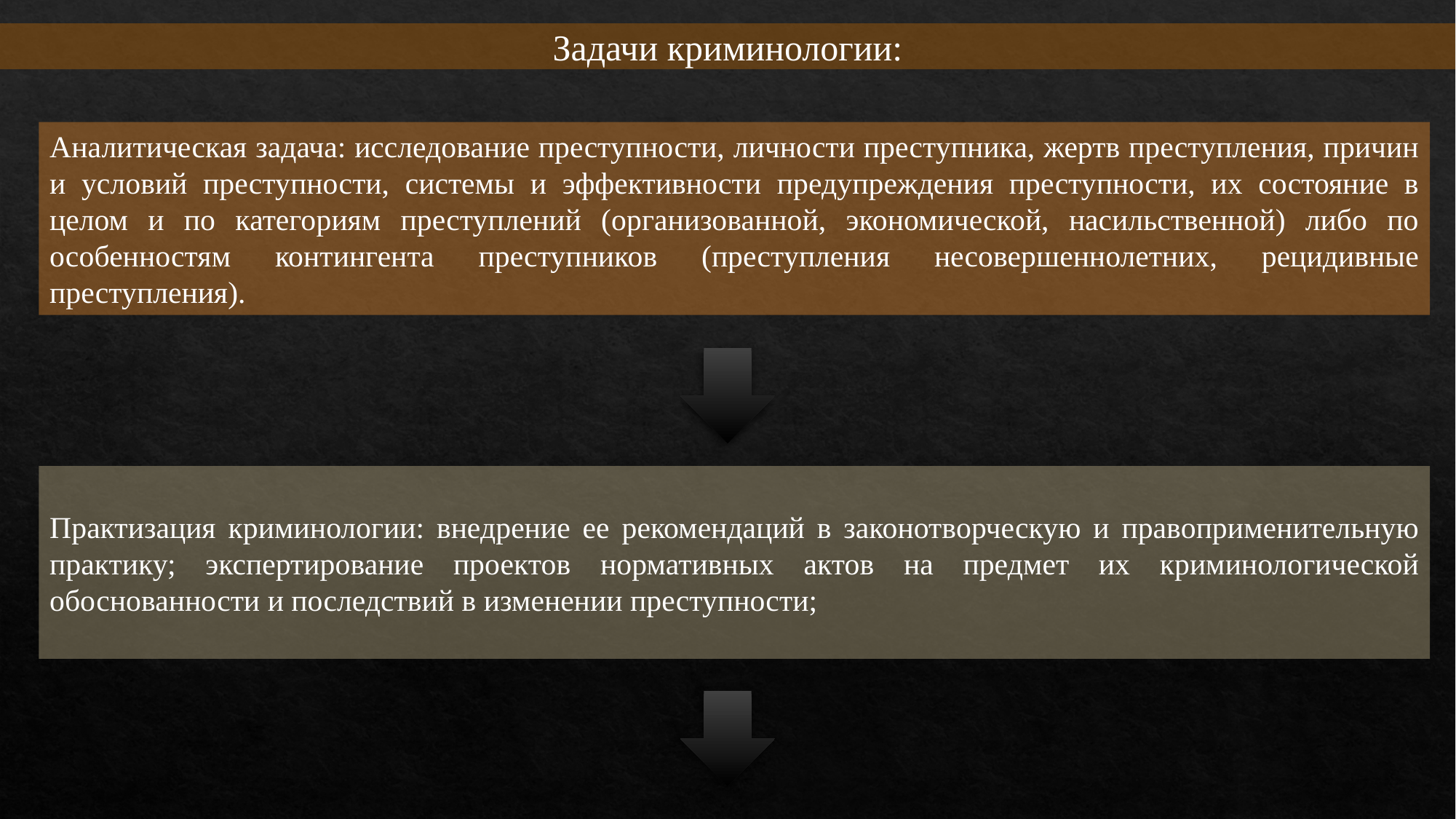

Задачи криминологии:
Аналитическая задача: исследование преступности, личности преступника, жертв преступления, причин и условий преступности, системы и эффективности предупреждения преступности, их состояние в целом и по категориям преступлений (организованной, экономической, насильственной) либо по особенностям контингента преступников (преступления несовершеннолетних, рецидивные преступления).

Практизация криминологии: внедрение ее рекомендаций в законотворческую и правоприменительную практику; экспертирование проектов нормативных актов на предмет их криминологической обоснованности и последствий в изменении преступности;